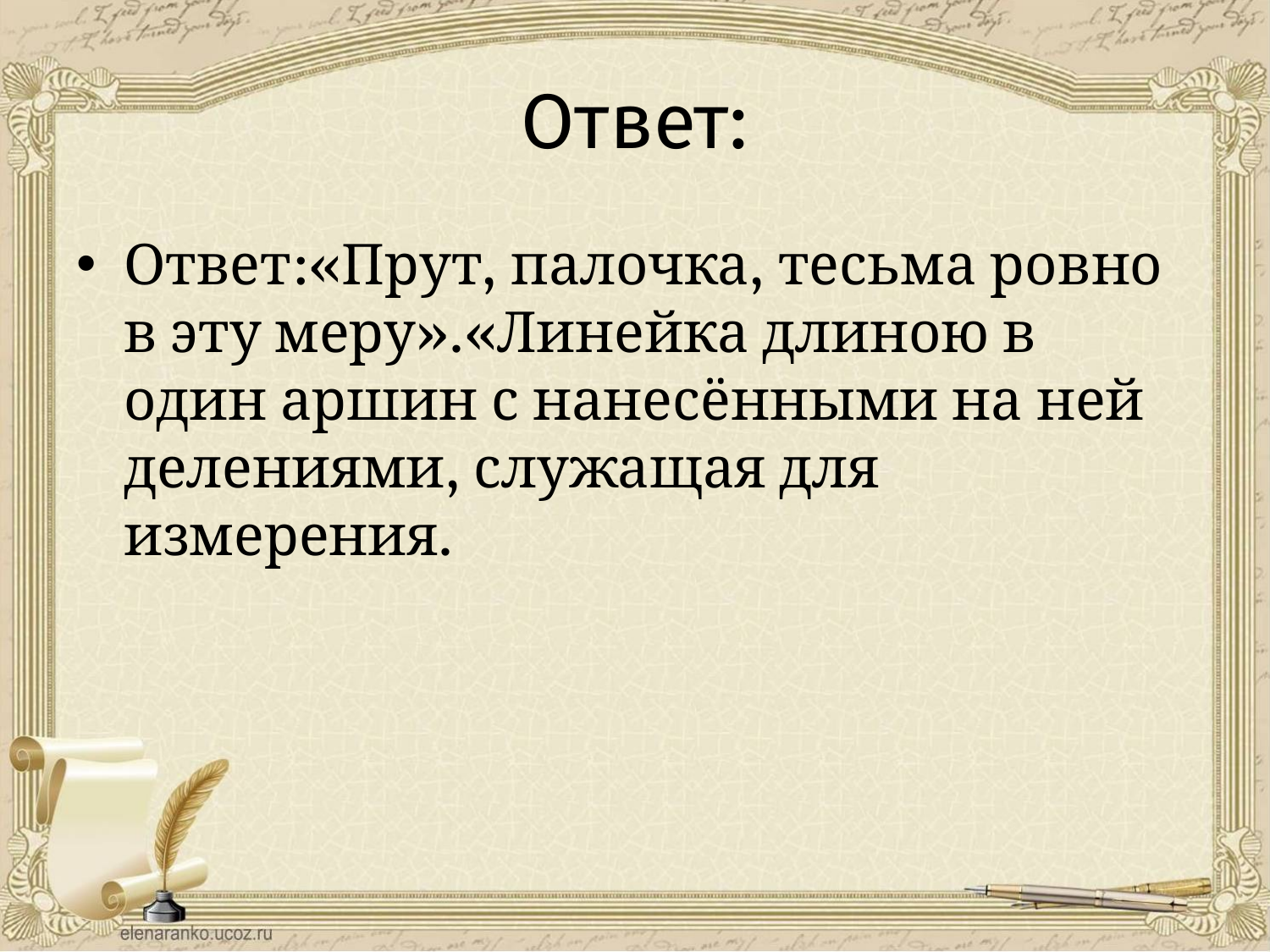

# Ответ:
Ответ:«Прут, палочка, тесьма ровно в эту меру».«Линейка длиною в один аршин с нанесёнными на ней делениями, служащая для измерения.